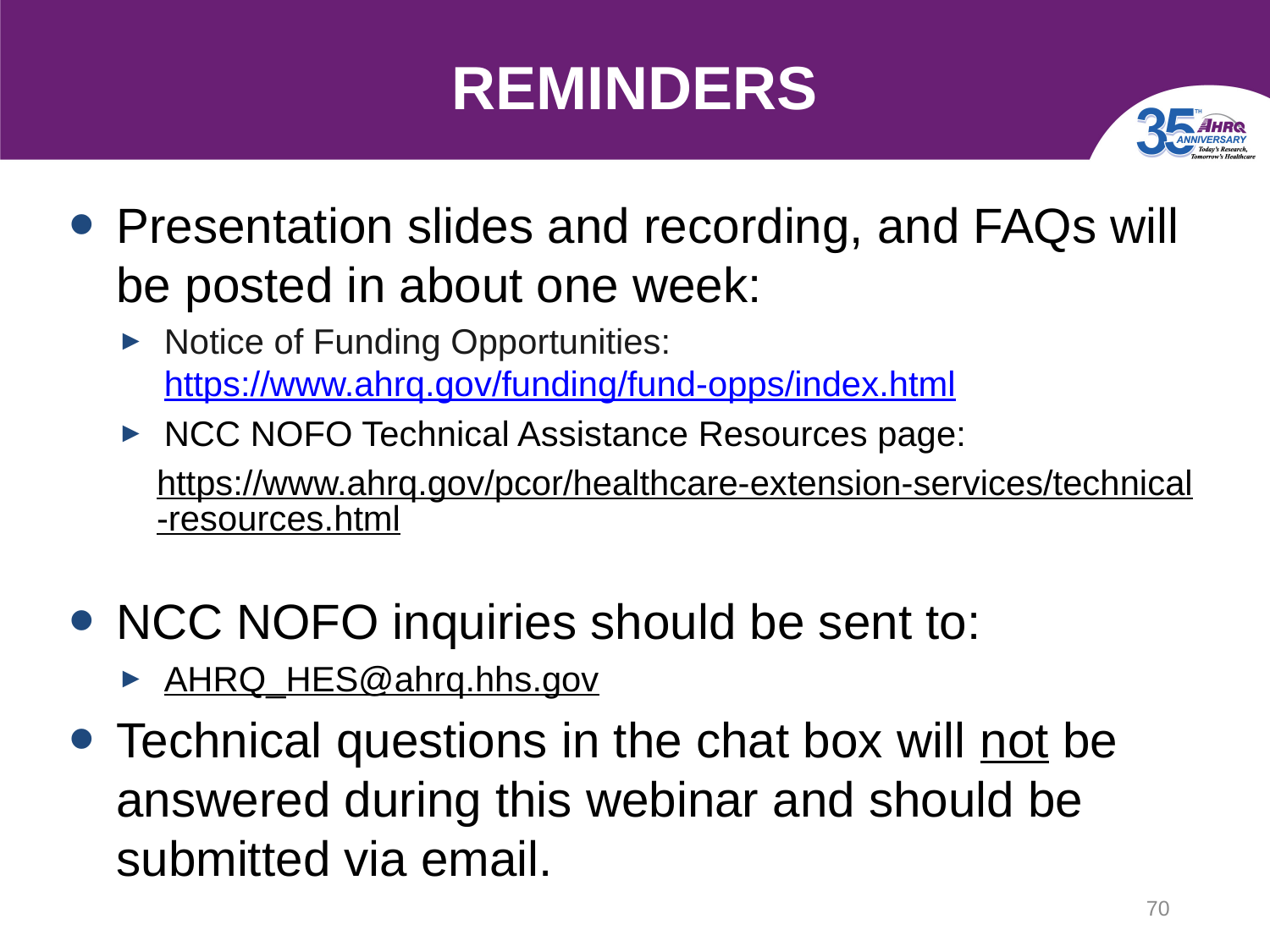

# REMINDERS
Presentation slides and recording, and FAQs will be posted in about one week:
Notice of Funding Opportunities: https://www.ahrq.gov/funding/fund-opps/index.html
NCC NOFO Technical Assistance Resources page:
https://www.ahrq.gov/pcor/healthcare-extension-services/technical-resources.html
NCC NOFO inquiries should be sent to:
AHRQ_HES@ahrq.hhs.gov
Technical questions in the chat box will not be answered during this webinar and should be submitted via email.
70